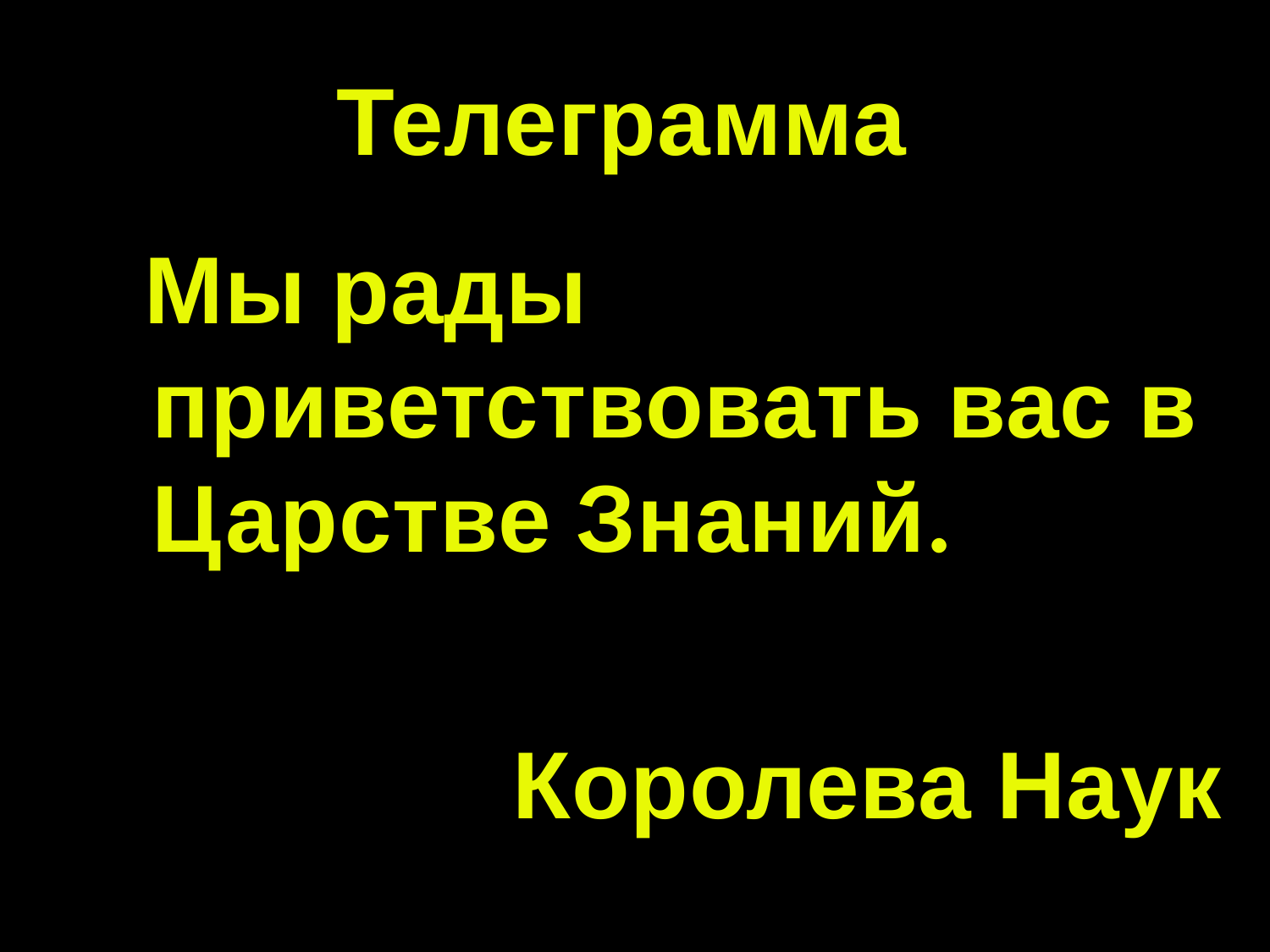

# Телеграмма
  Мы рады приветствовать вас в Царстве Знаний.

Королева Наук